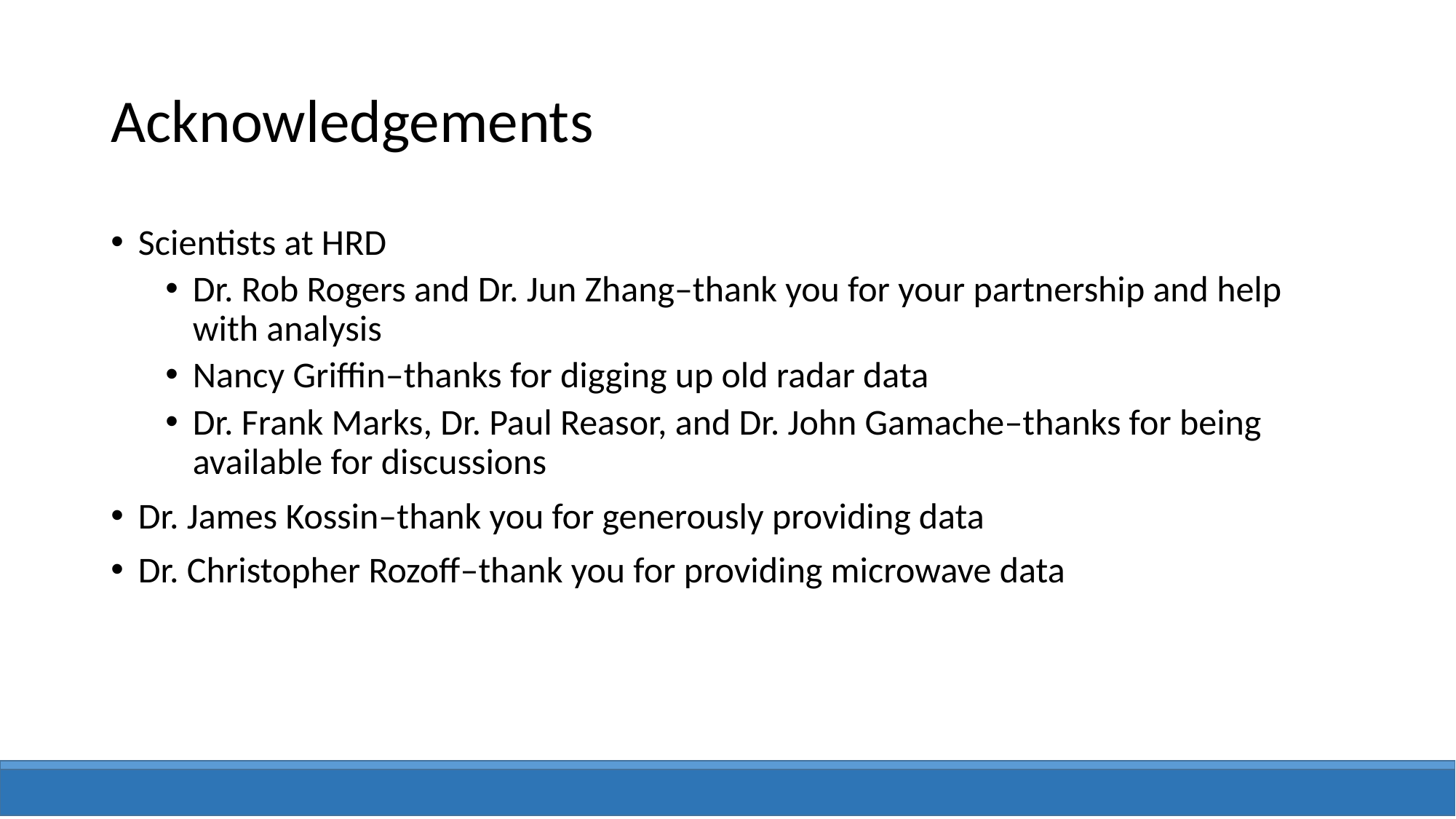

# Acknowledgements
Scientists at HRD
Dr. Rob Rogers and Dr. Jun Zhang–thank you for your partnership and help with analysis
Nancy Griffin–thanks for digging up old radar data
Dr. Frank Marks, Dr. Paul Reasor, and Dr. John Gamache–thanks for being available for discussions
Dr. James Kossin–thank you for generously providing data
Dr. Christopher Rozoff–thank you for providing microwave data